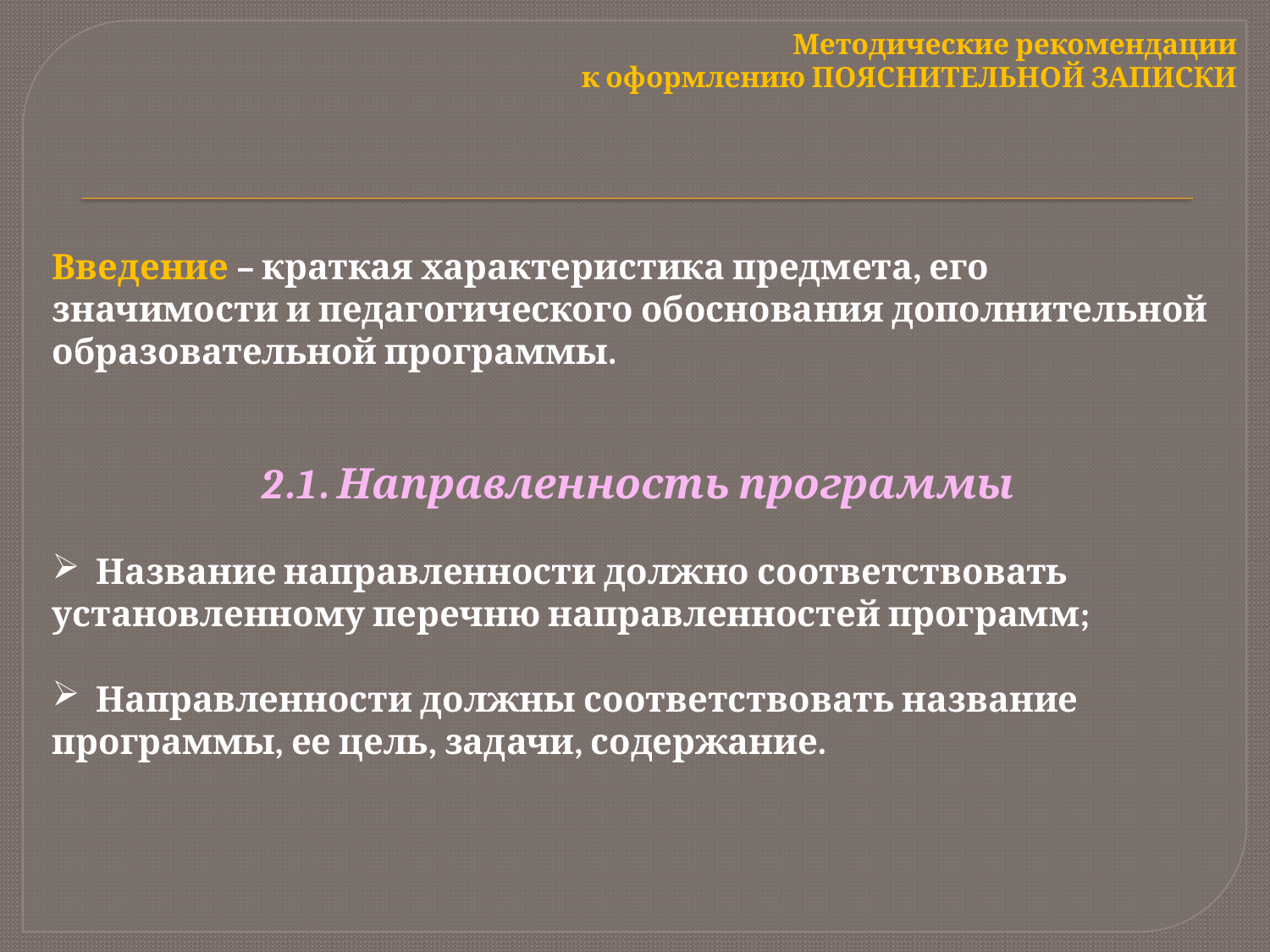

Методические рекомендации
к оформлению ПОЯСНИТЕЛЬНОЙ ЗАПИСКИ

Введение – краткая характеристика предмета, его значимости и педагогического обоснования дополнительной образовательной программы.

2.1. Направленность программы

  Название направленности должно соответствовать установленному перечню направленностей программ;

  Направленности должны соответствовать название программы, ее цель, задачи, содержание.